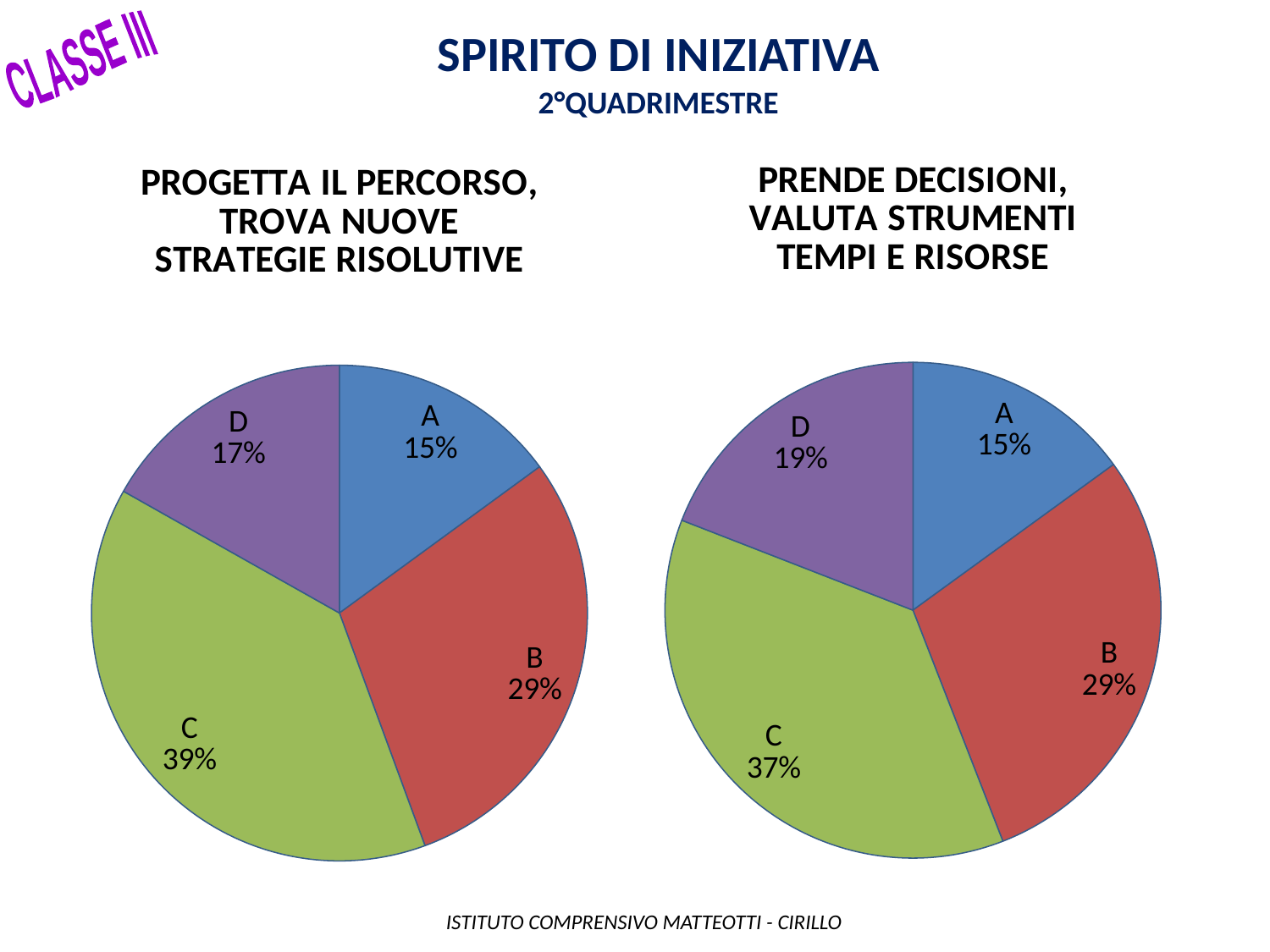

Spirito di iniziativa
2°QUADRIMESTRE
CLASSE III

### Chart: PRENDE DECISIONI, VALUTA STRUMENTI TEMPI E RISORSE

| Category |  |
|---|---|
| A | 33.0 |
| B | 64.0 |
| C | 81.0 |
| D | 42.0 |

### Chart: PROGETTA IL PERCORSO, TROVA NUOVE STRATEGIE RISOLUTIVE

| Category |  |
|---|---|
| A | 32.0 |
| B | 63.0 |
| C | 83.0 |
| D | 36.0 |
 ISTITUTO COMPRENSIVO MATTEOTTI - CIRILLO